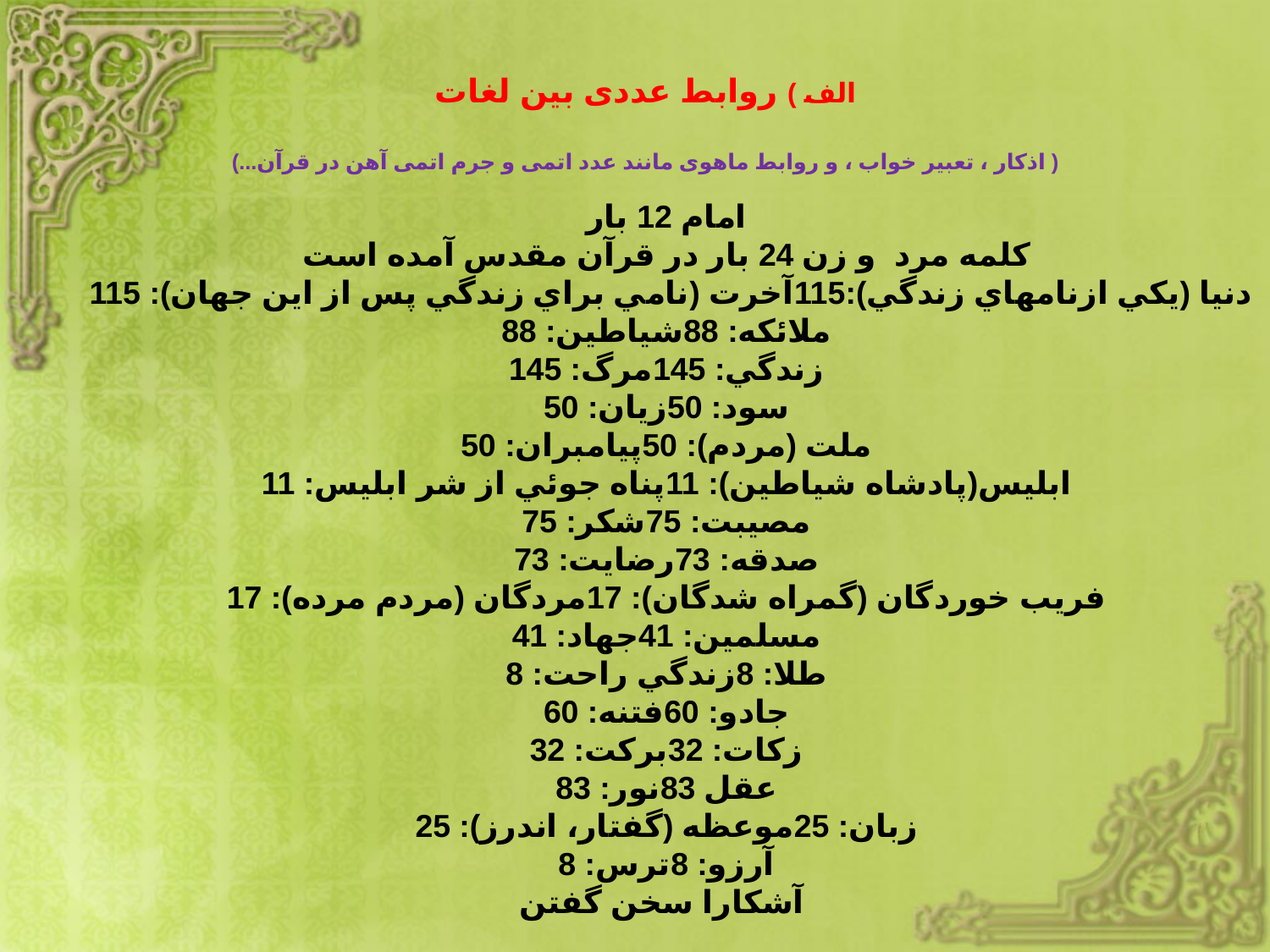

# الف ) روابط عددی بین لغات ( اذکار ، تعبیر خواب ، و روابط ماهوی مانند عدد اتمی و جرم اتمی آهن در قرآن...)
امام 12 بار
کلمه مرد  و زن 24 بار در قرآن مقدس آمده است
دنيا (يکي ازنامهاي زندگي):115آخرت (نامي براي زندگي پس از اين جهان): 115 
ملائکه: 88شياطين: 88
زندگي: 145مرگ: 145
سود: 50زيان: 50
ملت (مردم): 50پيامبران: 50
ابليس(پادشاه شياطين): 11پناه جوئي از شر ابليس: 11
مصيبت: 75شکر: 75
صدقه: 73رضايت: 73
فريب خوردگان (گمراه شدگان): 17مردگان (مردم مرده): 17
مسلمين: 41جهاد: 41
طلا: 8زندگي راحت: 8
جادو: 60فتنه: 60
زکات: 32برکت: 32
عقل 83نور: 83
زبان: 25موعظه (گفتار، اندرز): 25
آرزو: 8ترس: 8
آشکارا سخن گفتن